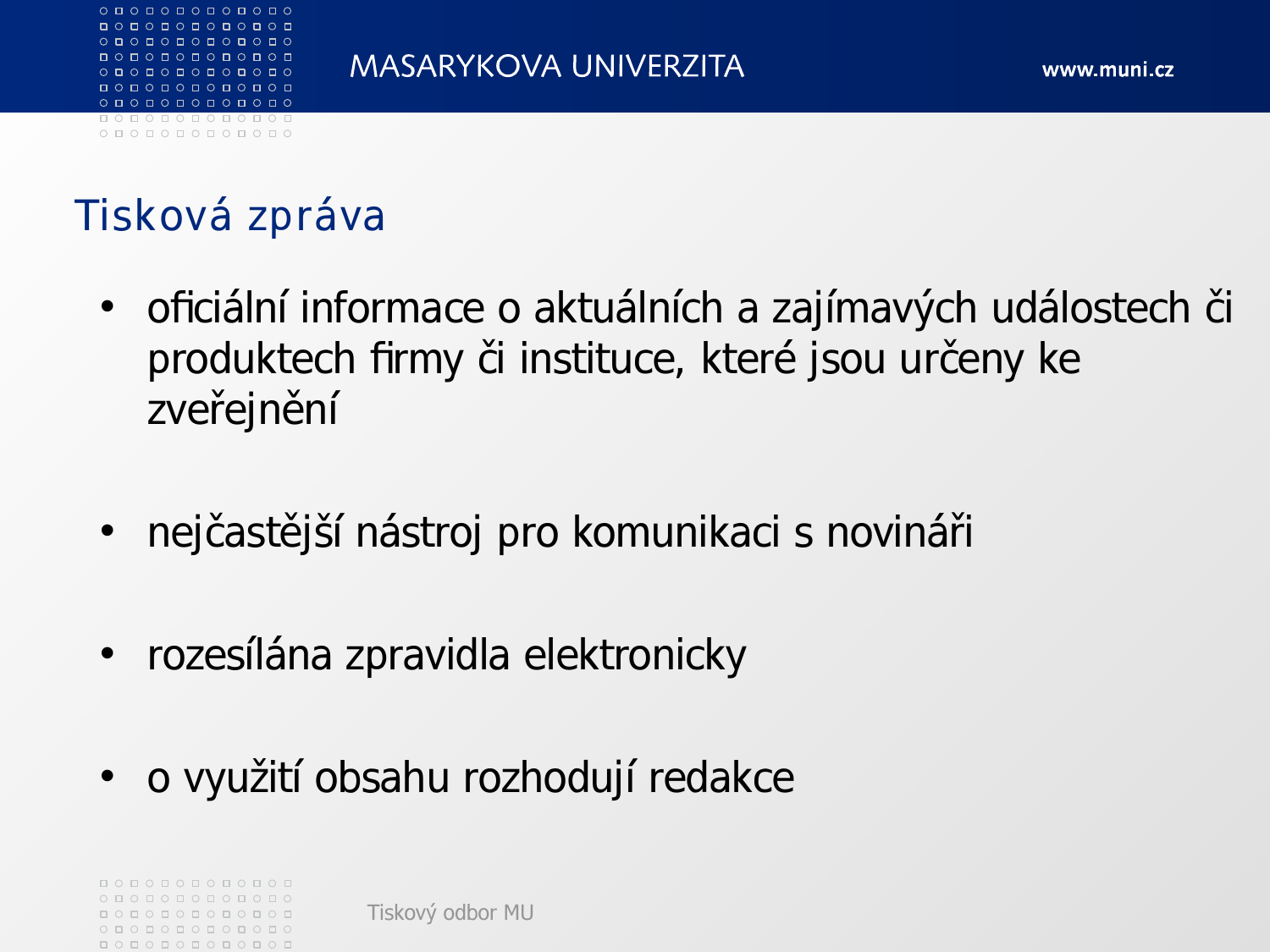

# Tisková zpráva
oficiální informace o aktuálních a zajímavých událostech či produktech firmy či instituce, které jsou určeny ke zveřejnění

nejčastější nástroj pro komunikaci s novináři

rozesílána zpravidla elektronicky

o využití obsahu rozhodují redakce

Tiskový odbor MU